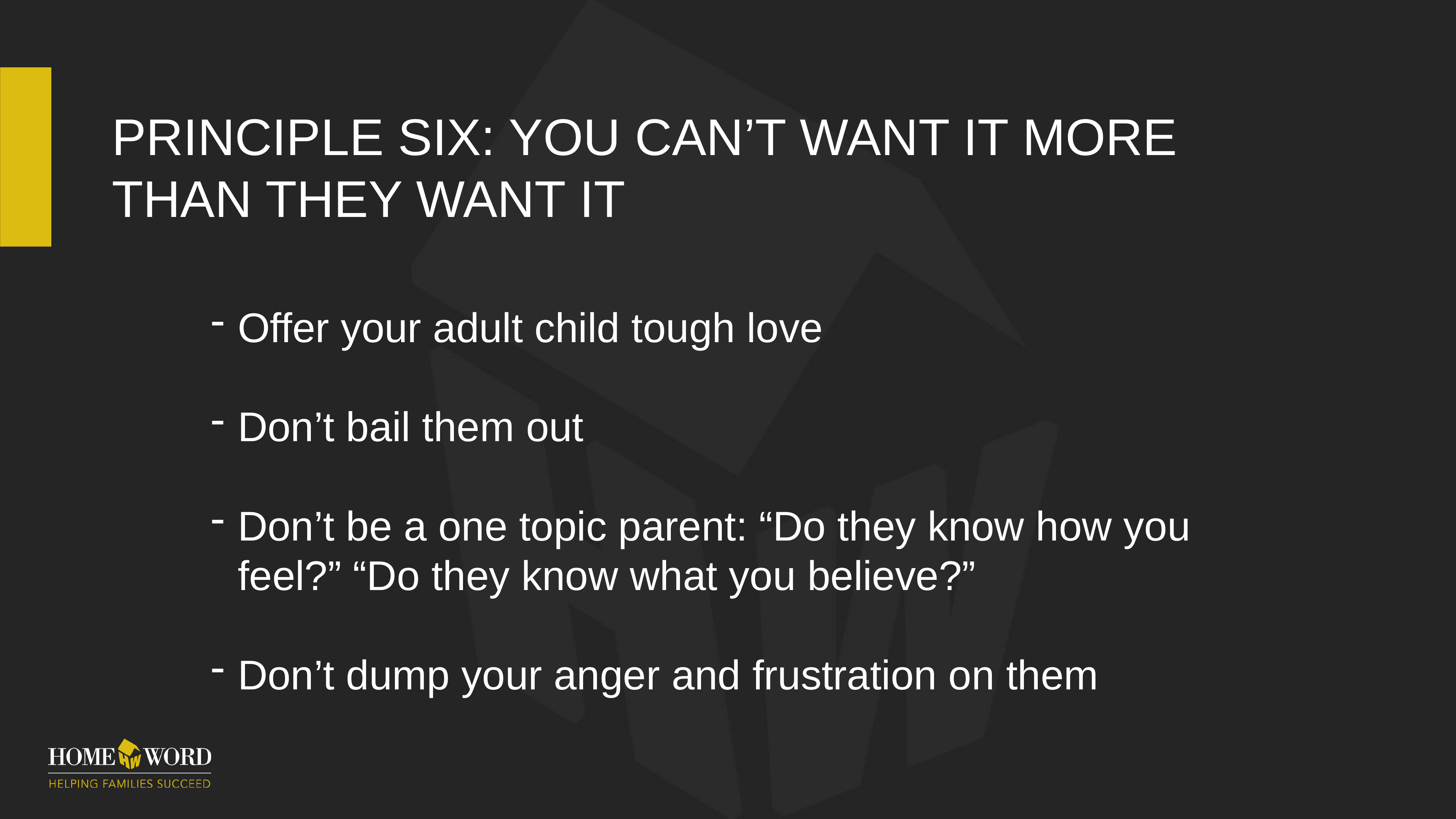

# Principle Six: You can’t want it more than they want it
Offer your adult child tough love
Don’t bail them out
Don’t be a one topic parent: “Do they know how you feel?” “Do they know what you believe?”
Don’t dump your anger and frustration on them